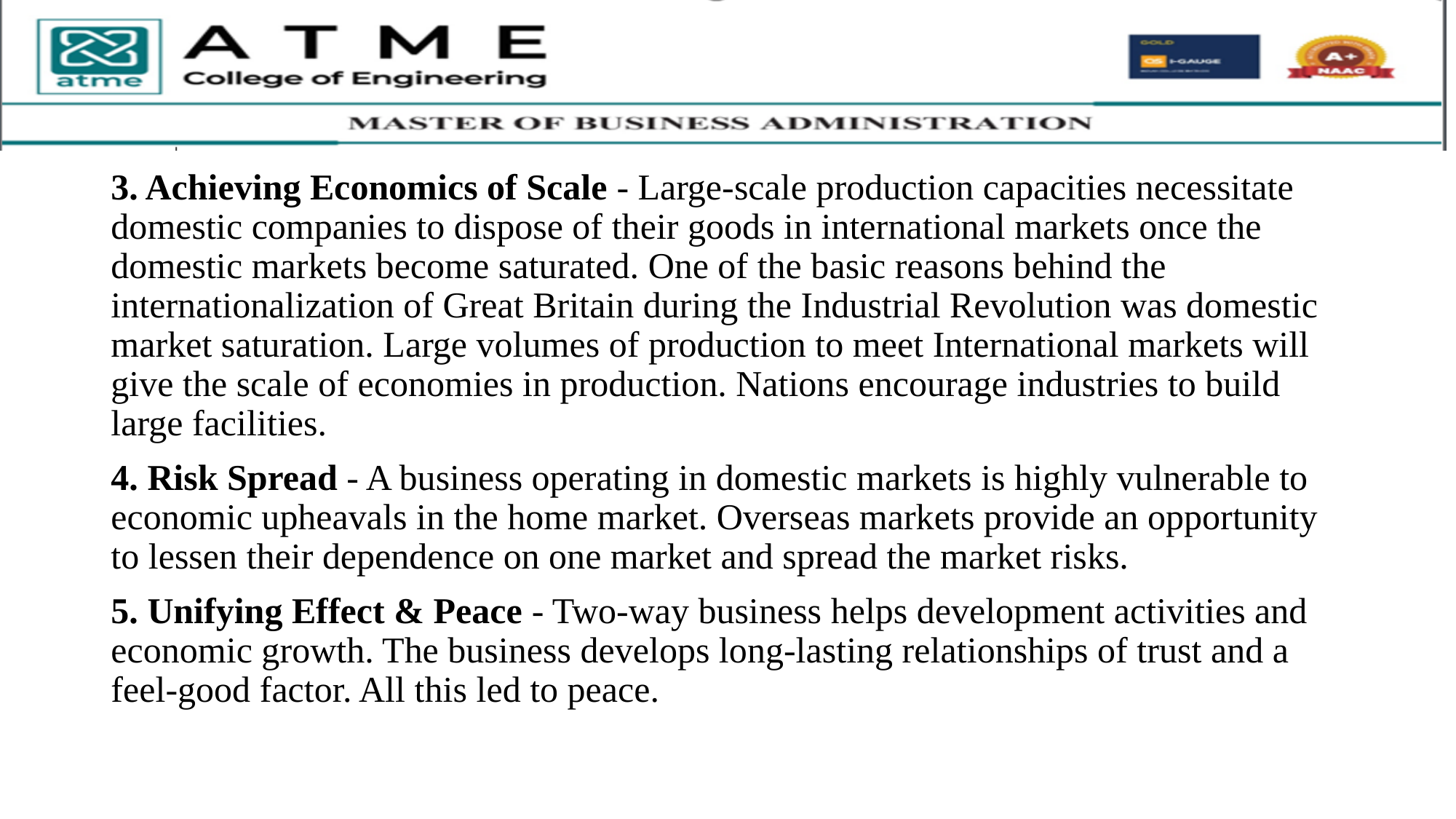

3. Achieving Economics of Scale - Large-scale production capacities necessitate domestic companies to dispose of their goods in international markets once the domestic markets become saturated. One of the basic reasons behind the internationalization of Great Britain during the Industrial Revolution was domestic market saturation. Large volumes of production to meet International markets will give the scale of economies in production. Nations encourage industries to build large facilities.
4. Risk Spread - A business operating in domestic markets is highly vulnerable to economic upheavals in the home market. Overseas markets provide an opportunity to lessen their dependence on one market and spread the market risks.
5. Unifying Effect & Peace - Two-way business helps development activities and economic growth. The business develops long-lasting relationships of trust and a feel-good factor. All this led to peace.